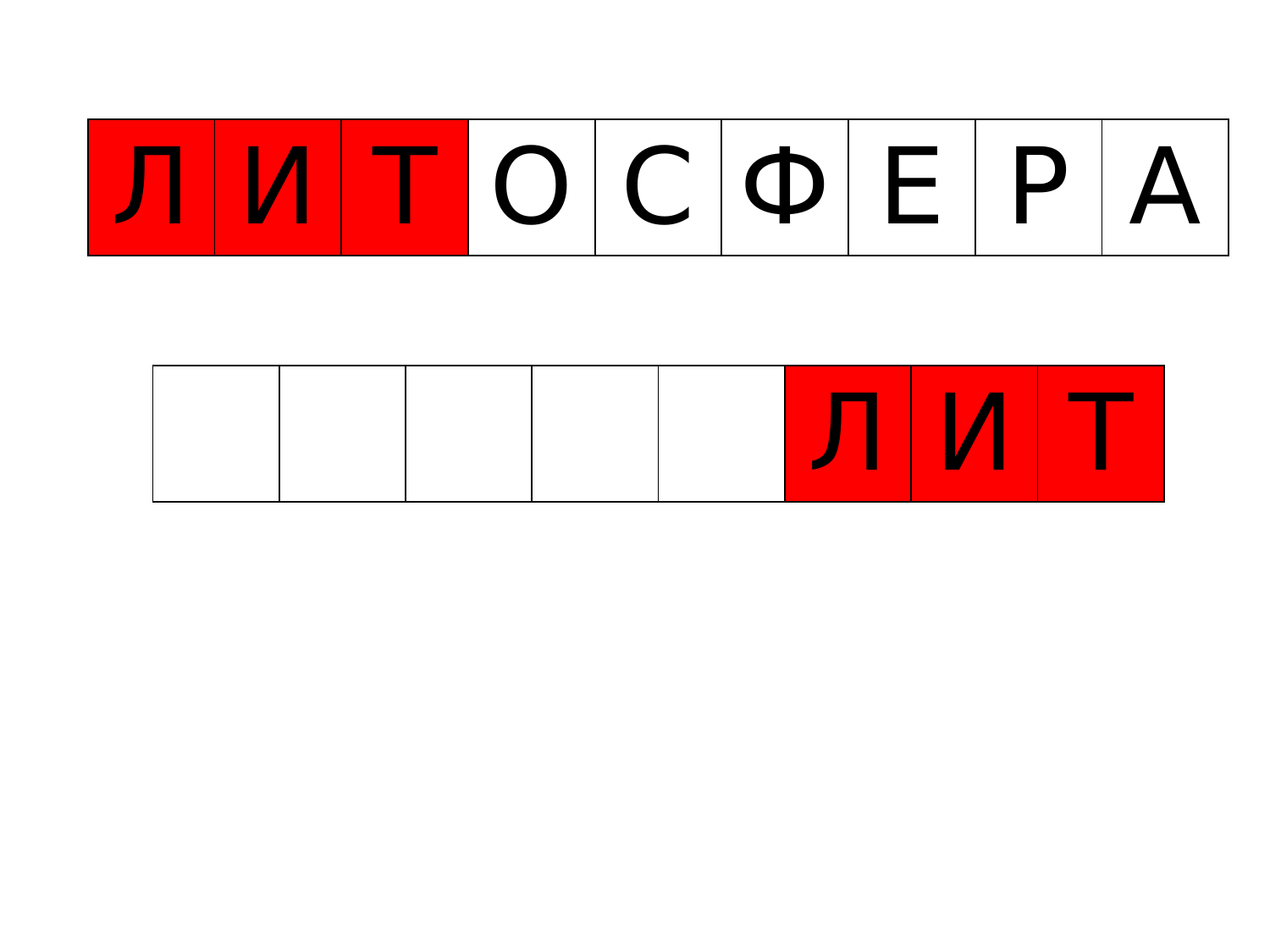

| Л | И | Т | О | С | Ф | Е | Р | А |
| --- | --- | --- | --- | --- | --- | --- | --- | --- |
|  |  |  |  |  | Л | И | Т |
| --- | --- | --- | --- | --- | --- | --- | --- |